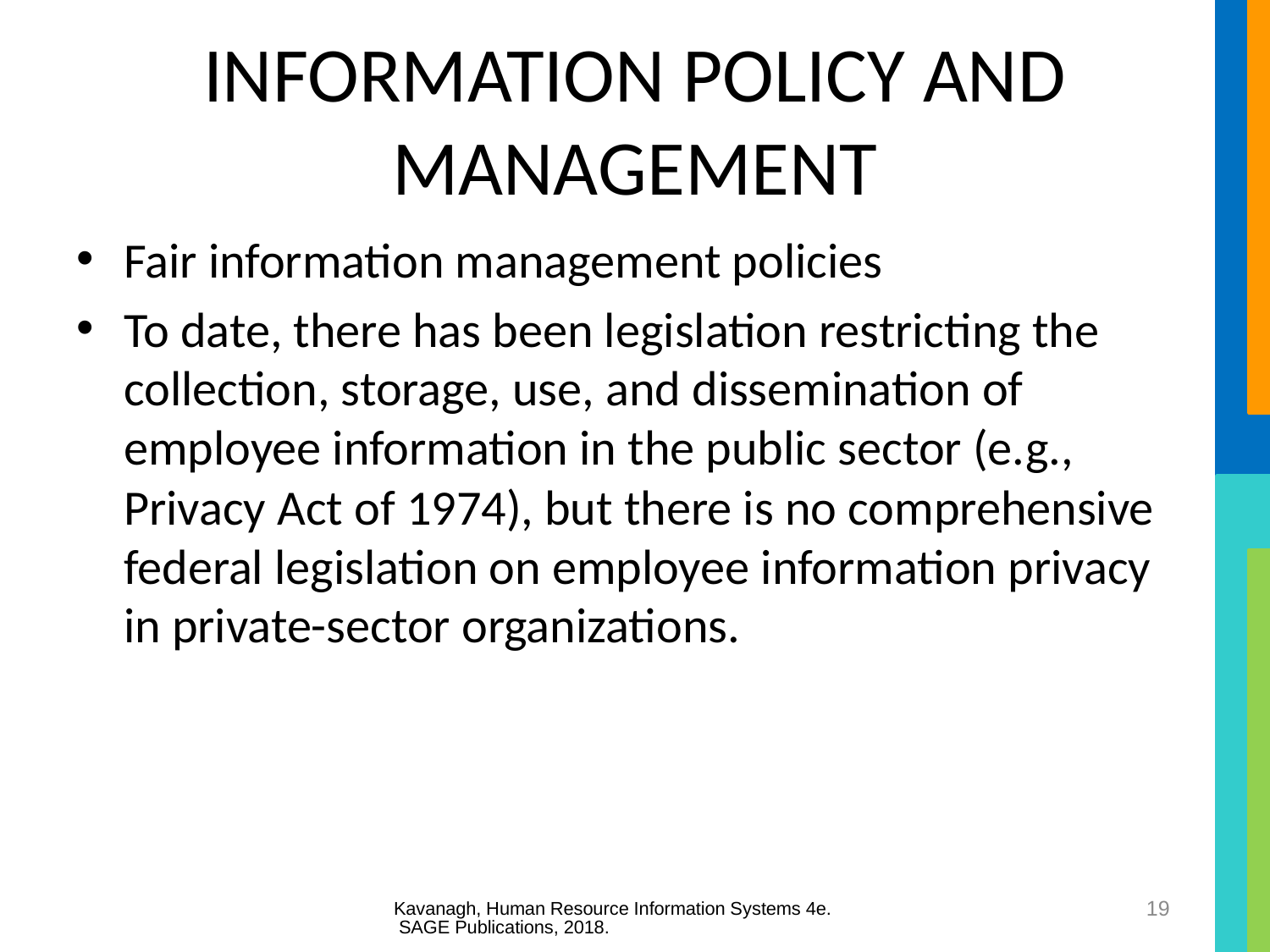

# INFORMATION POLICY AND MANAGEMENT
Fair information management policies
To date, there has been legislation restricting the collection, storage, use, and dissemination of employee information in the public sector (e.g., Privacy Act of 1974), but there is no comprehensive federal legislation on employee information privacy in private-sector organizations.
Kavanagh, Human Resource Information Systems 4e. SAGE Publications, 2018.
19